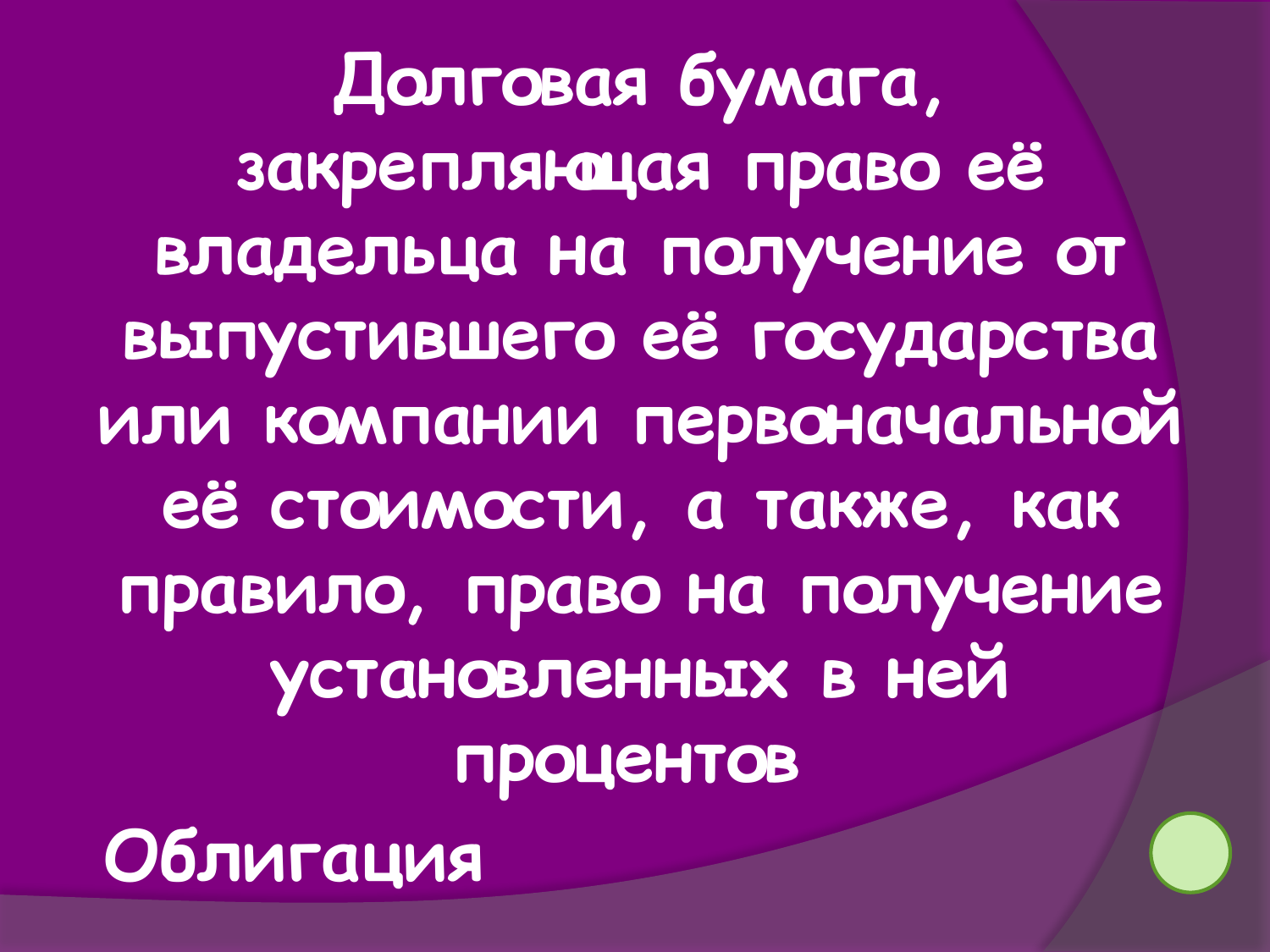

Долговая бумага, закрепляющая право её владельца на получение от выпустившего её государства или компании первоначальной её стоимости, а также, как правило, право на получение установленных в ней процентов
Облигация